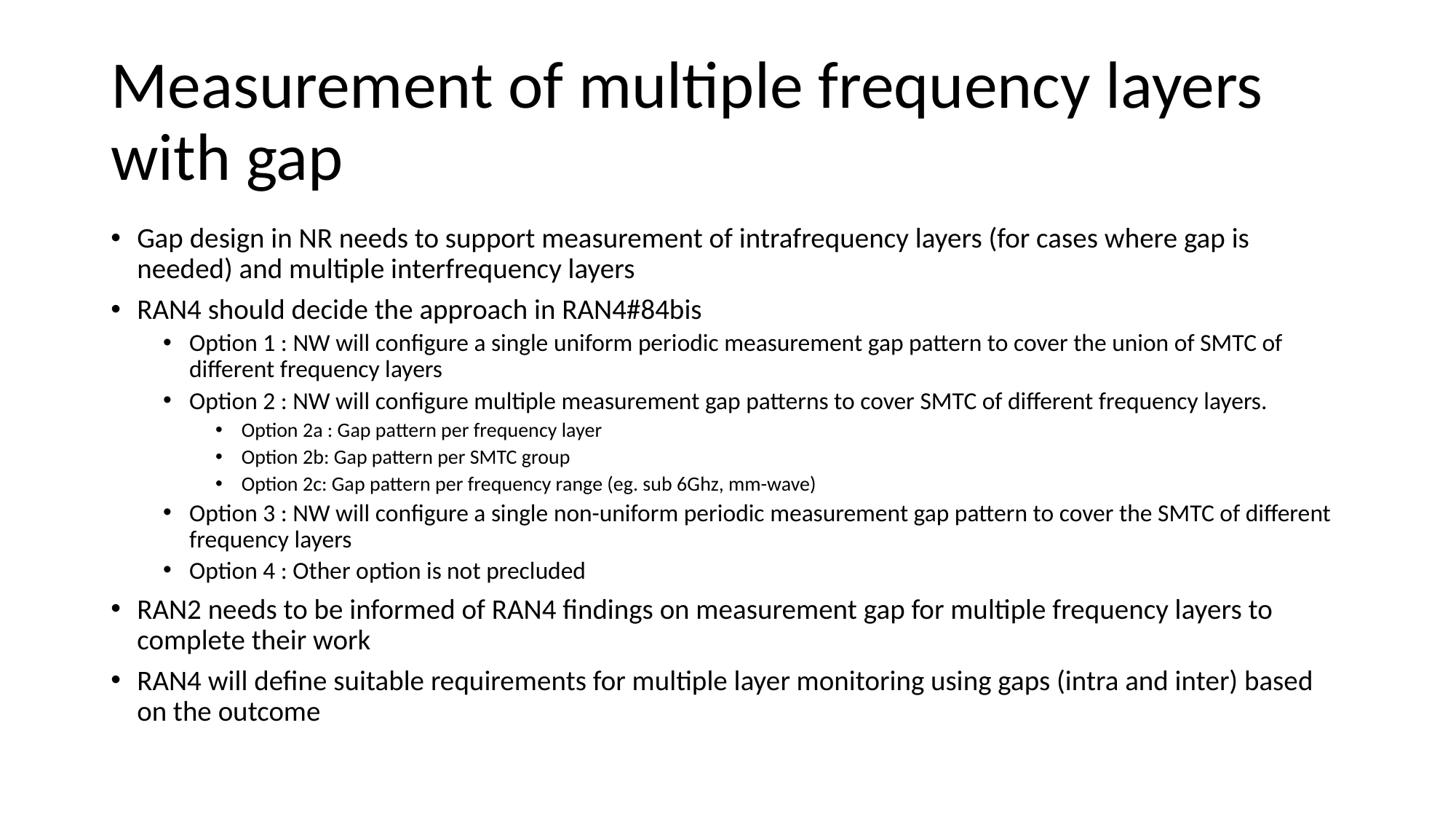

# Measurement of multiple frequency layers with gap
Gap design in NR needs to support measurement of intrafrequency layers (for cases where gap is needed) and multiple interfrequency layers
RAN4 should decide the approach in RAN4#84bis
Option 1 : NW will configure a single uniform periodic measurement gap pattern to cover the union of SMTC of different frequency layers
Option 2 : NW will configure multiple measurement gap patterns to cover SMTC of different frequency layers.
Option 2a : Gap pattern per frequency layer
Option 2b: Gap pattern per SMTC group
Option 2c: Gap pattern per frequency range (eg. sub 6Ghz, mm-wave)
Option 3 : NW will configure a single non-uniform periodic measurement gap pattern to cover the SMTC of different frequency layers
Option 4 : Other option is not precluded
RAN2 needs to be informed of RAN4 findings on measurement gap for multiple frequency layers to complete their work
RAN4 will define suitable requirements for multiple layer monitoring using gaps (intra and inter) based on the outcome